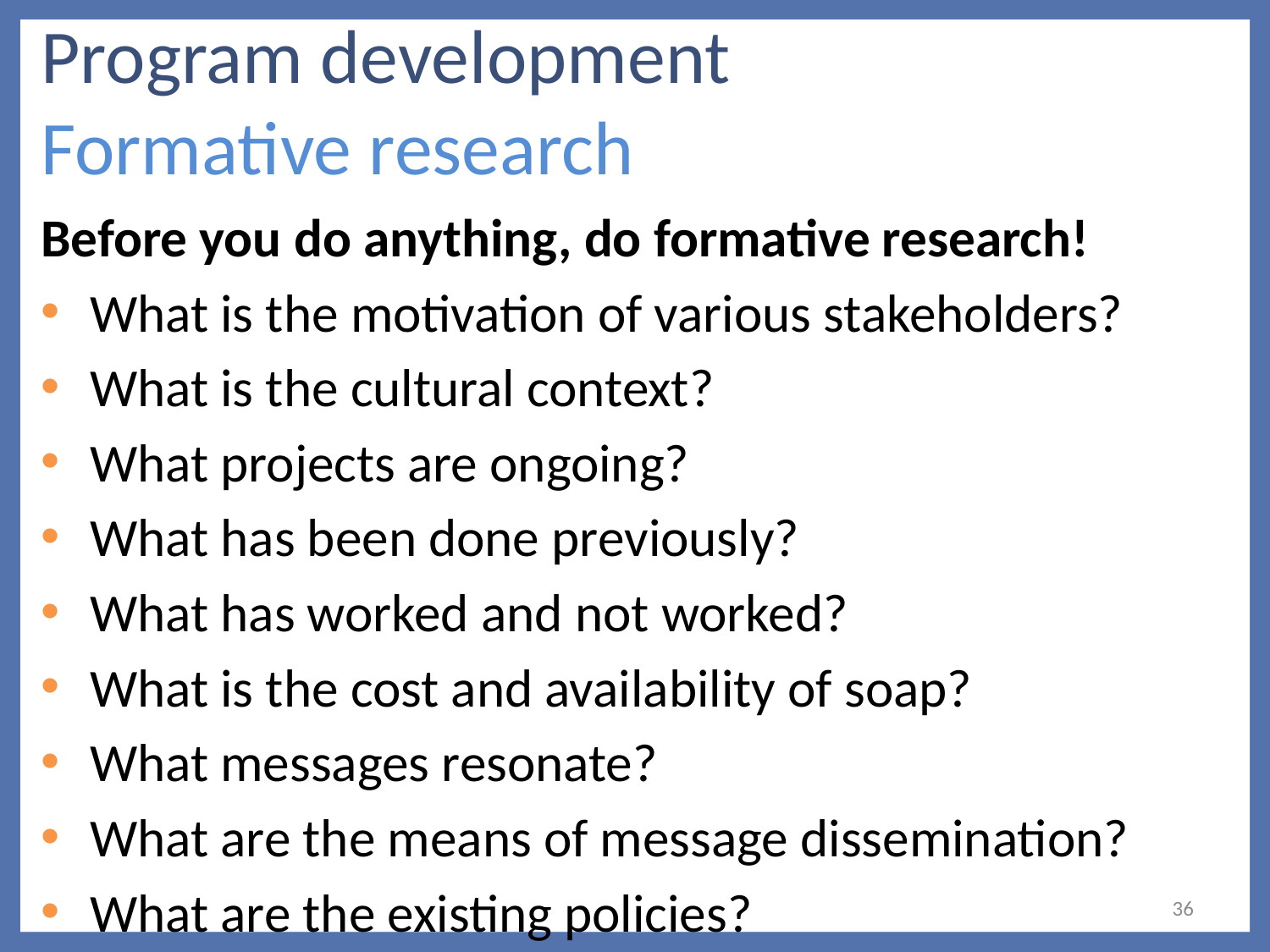

# Program development Formative research
Before you do anything, do formative research!
What is the motivation of various stakeholders?
What is the cultural context?
What projects are ongoing?
What has been done previously?
What has worked and not worked?
What is the cost and availability of soap?
What messages resonate?
What are the means of message dissemination?
What are the existing policies?

36